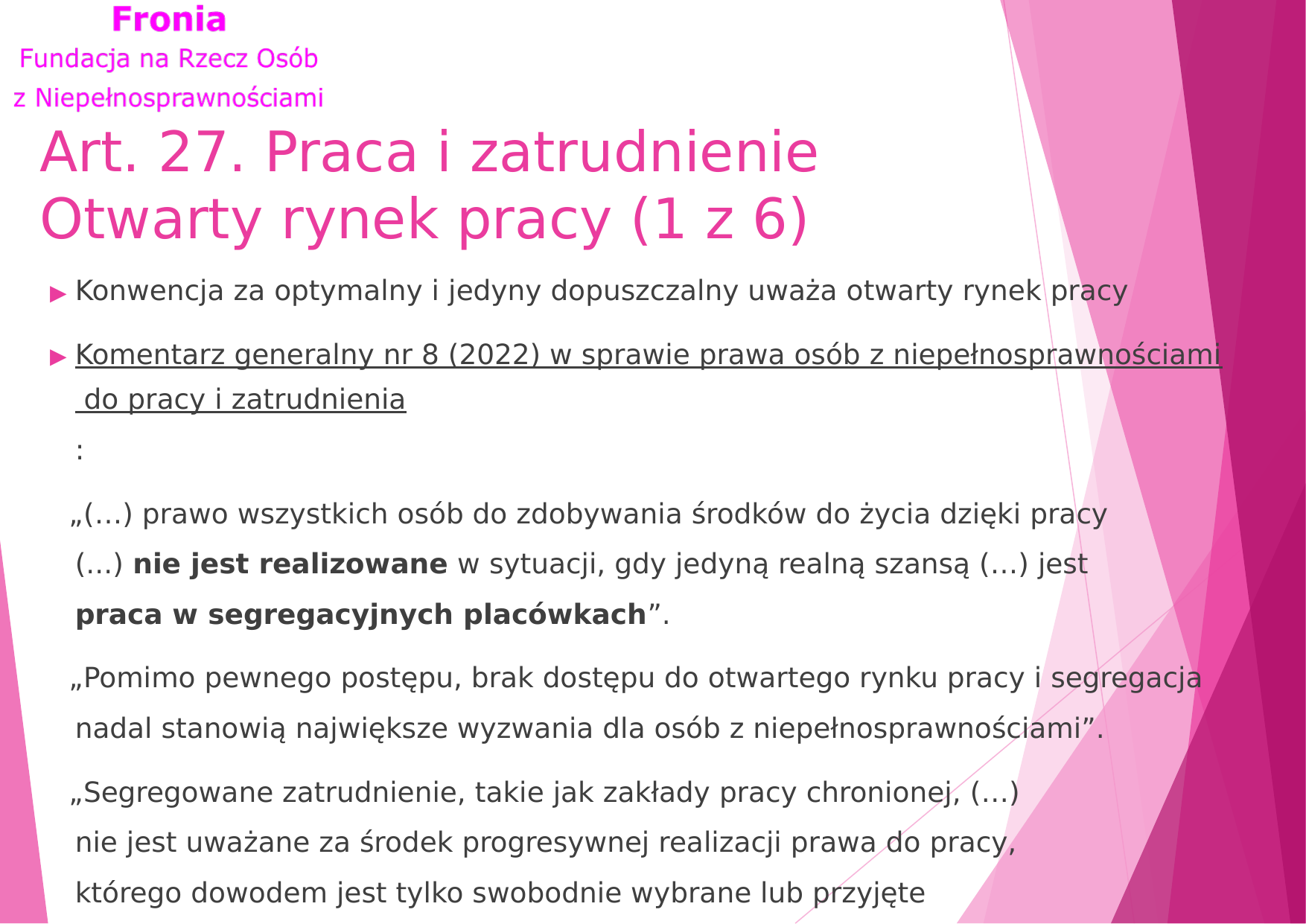

# Art. 27. Praca i zatrudnienie Otwarty rynek pracy (1 z 6)
Konwencja za optymalny i jedyny dopuszczalny uważa otwarty rynek pracy
Komentarz generalny nr 8 (2022) w sprawie prawa osób z niepełnosprawnościami do pracy i zatrudnienia:
„(…) prawo wszystkich osób do zdobywania środków do życia dzięki pracy (...) nie jest realizowane w sytuacji, gdy jedyną realną szansą (…) jest praca w segregacyjnych placówkach”.
„Pomimo pewnego postępu, brak dostępu do otwartego rynku pracy i segregacja nadal stanowią największe wyzwania dla osób z niepełnosprawnościami”.
„Segregowane zatrudnienie, takie jak zakłady pracy chronionej, (…) nie jest uważane za środek progresywnej realizacji prawa do pracy,
którego dowodem jest tylko swobodnie wybrane lub przyjęte zatrudnienie na otwartym i włączającym rynku pracy.”